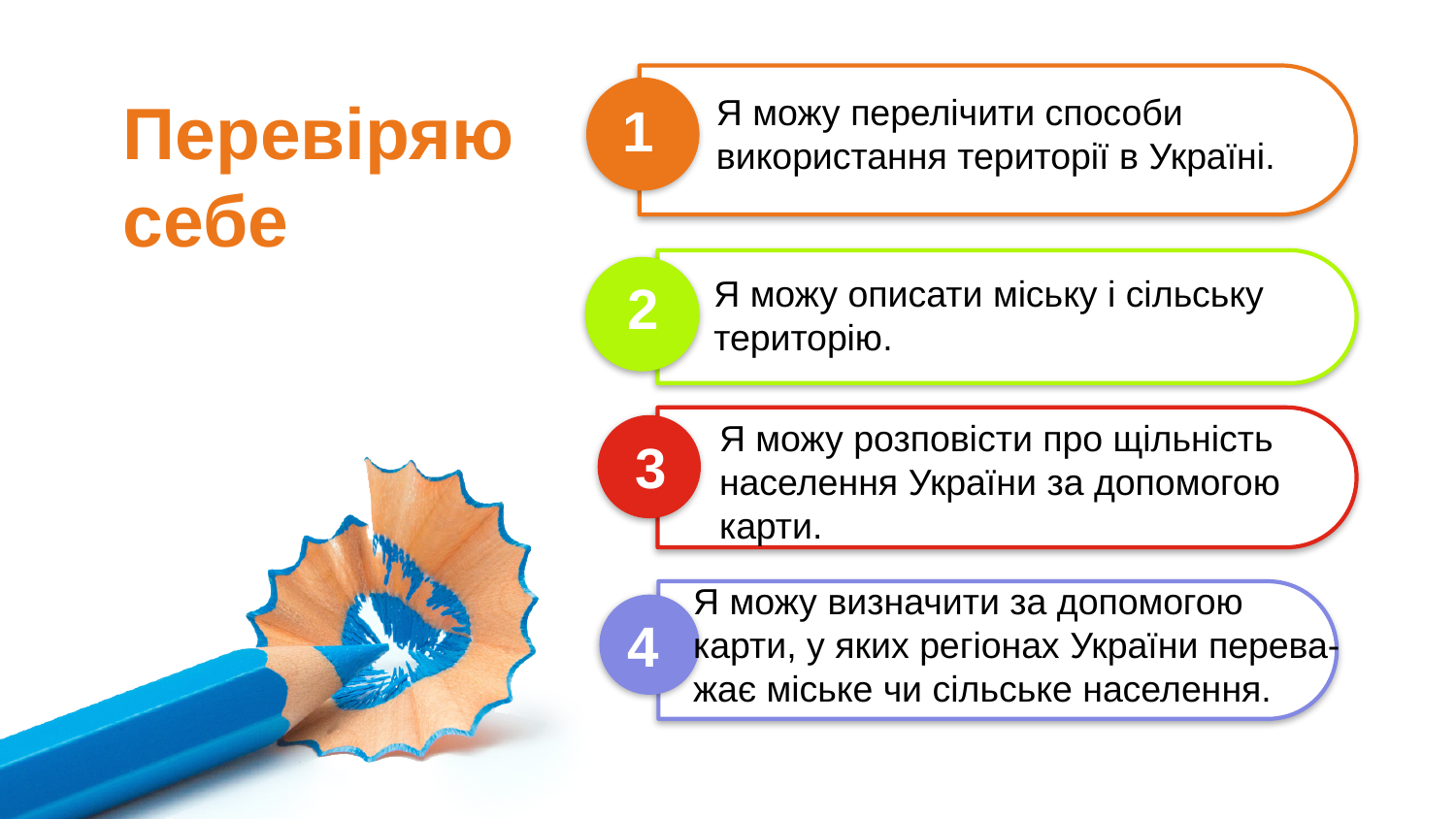

Перевіряю себе

Я можу перелічити способи
використання території в Україні.
1

Я можу описати міську і сільську
територію.
2

Я можу розповісти про щільність
населення України за допомогою
карти.

3
Я можу визначити за допомогою
карти, у яких регіонах України перева-жає міське чи сільське населення.

4